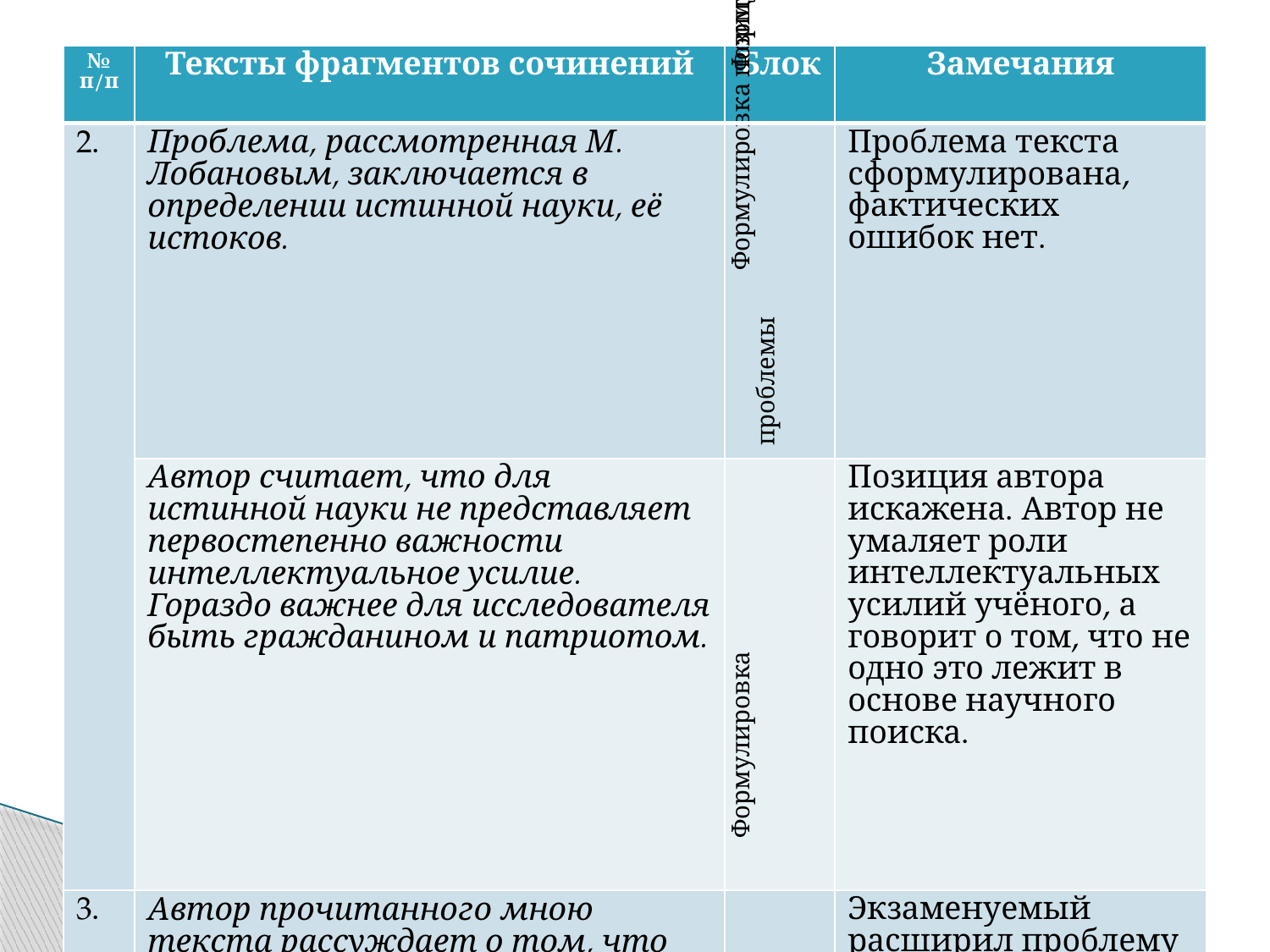

#
| № п/п | Тексты фрагментов сочинений | Блок | Замечания |
| --- | --- | --- | --- |
| 2. | Проблема, рассмотренная М. Лобановым, заключается в определении истинной науки, её истоков. | Формулировка проблемы | Проблема текста сформулирована, фактических ошибок нет. |
|  | Автор считает, что для истинной науки не представляет первостепенно важности интеллектуальное усилие. Гораздо важнее для исследователя быть гражданином и патриотом. | Формулировка позиции автора | Позиция автора искажена. Автор не умаляет роли интеллектуальных усилий учёного, а говорит о том, что не одно это лежит в основе научного поиска. |
| 3. | Автор прочитанного мною текста рассуждает о том, что такое наука. | Формулировка проблемы | Экзаменуемый расширил проблему текста. |